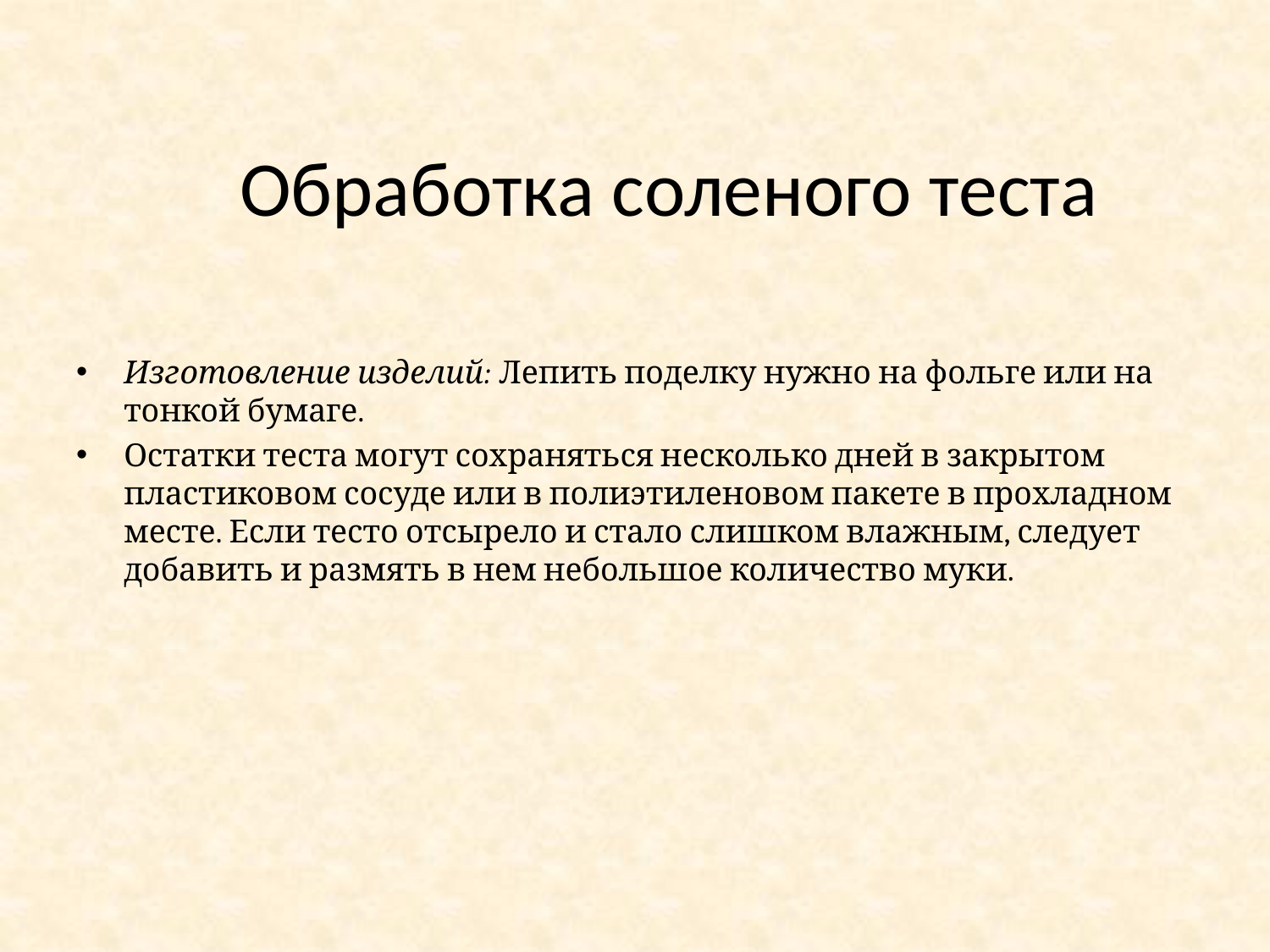

# Обработка соленого теста
Изготовление изделий: Лепить поделку нужно на фольге или на тонкой бумаге.
Остатки теста могут сохраняться несколько дней в закрытом пластиковом сосуде или в полиэтиленовом пакете в прохладном месте. Если тесто отсырело и стало слишком влажным, следует добавить и размять в нем небольшое количество муки.